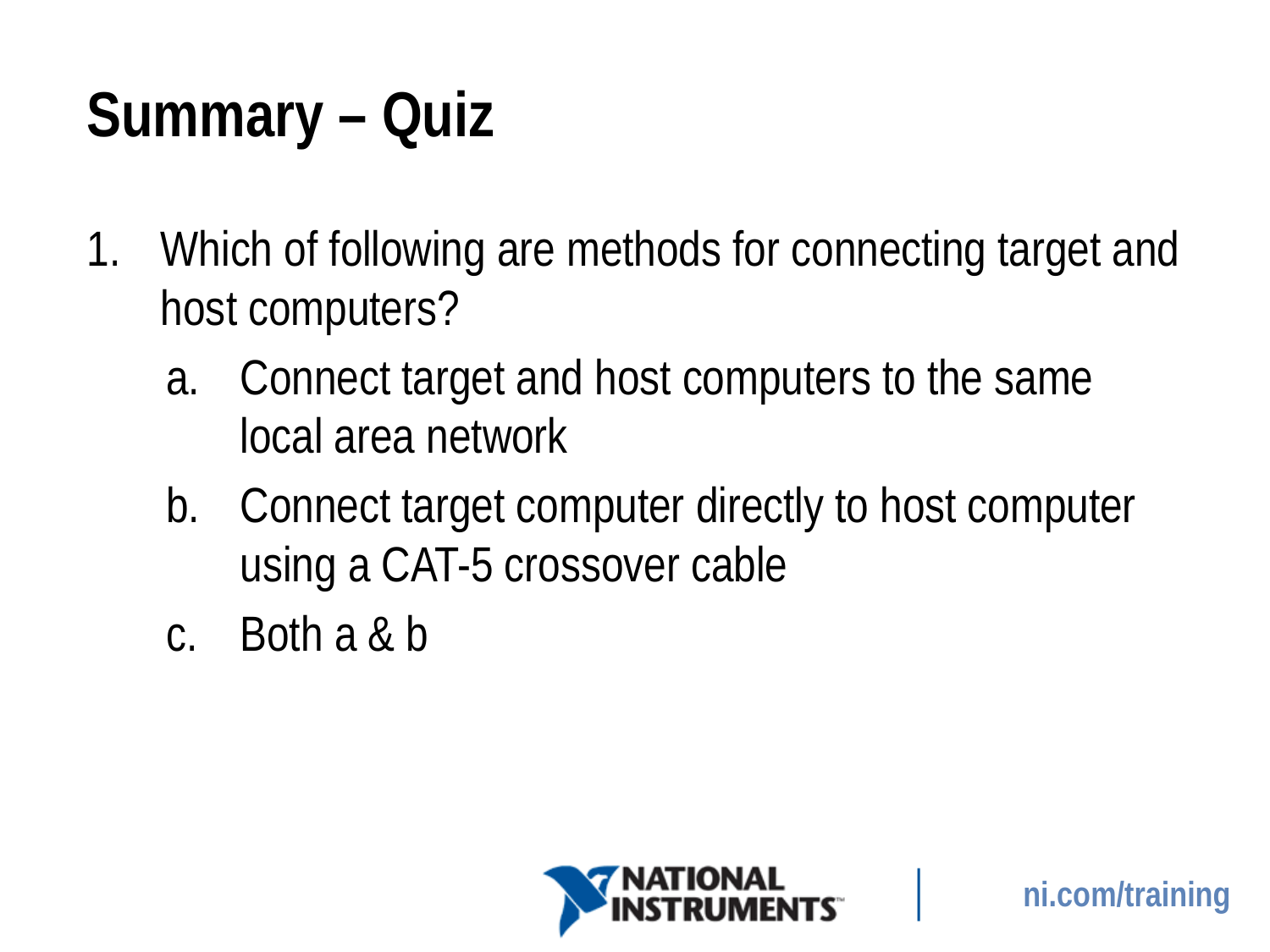

# Summary – Quiz
Which of following are methods for connecting target and host computers?
Connect target and host computers to the same local area network
Connect target computer directly to host computer using a CAT-5 crossover cable
Both a & b